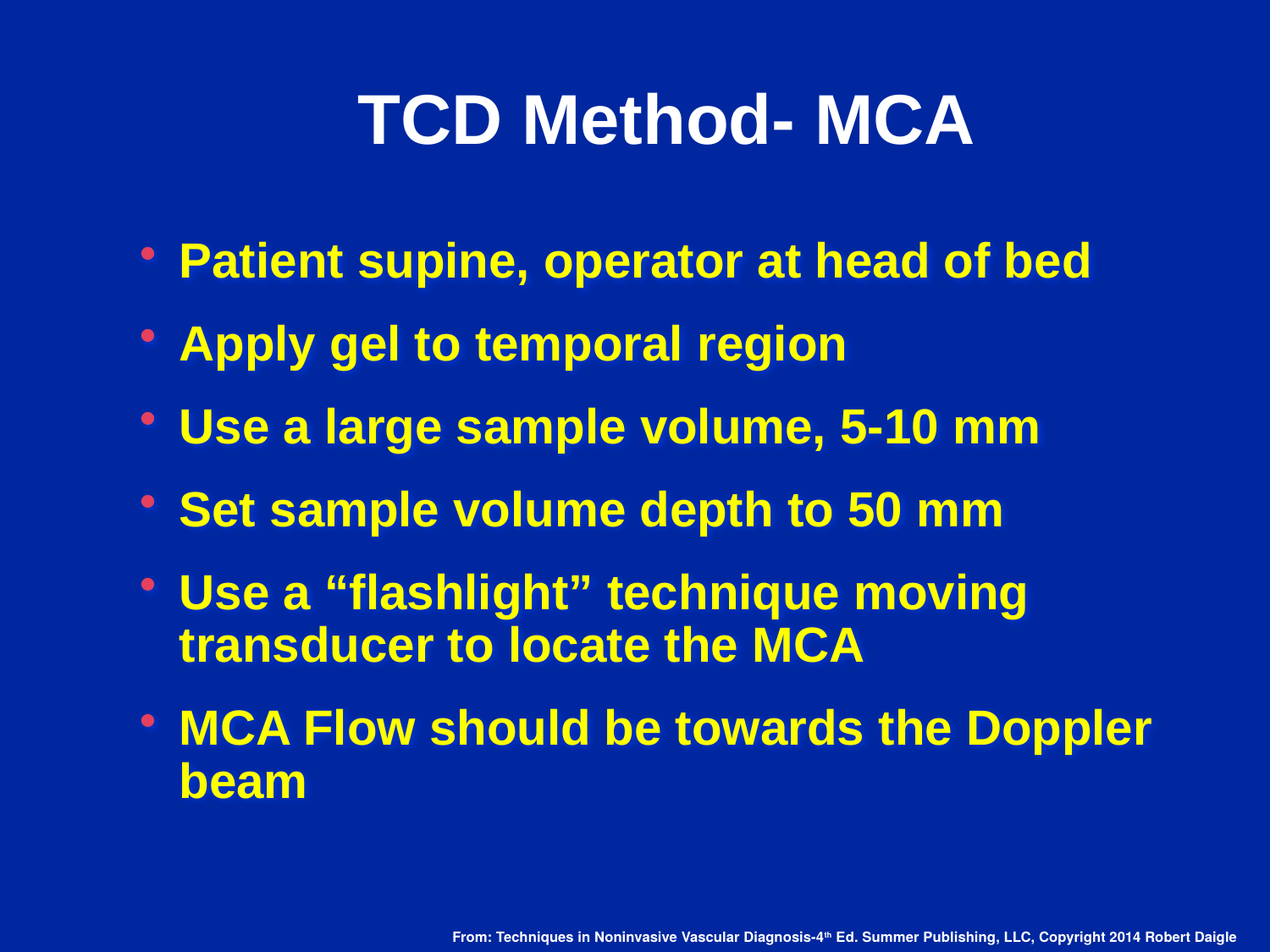

# TCD Method- MCA
Patient supine, operator at head of bed
Apply gel to temporal region
Use a large sample volume, 5-10 mm
Set sample volume depth to 50 mm
Use a “flashlight” technique moving transducer to locate the MCA
MCA Flow should be towards the Doppler beam